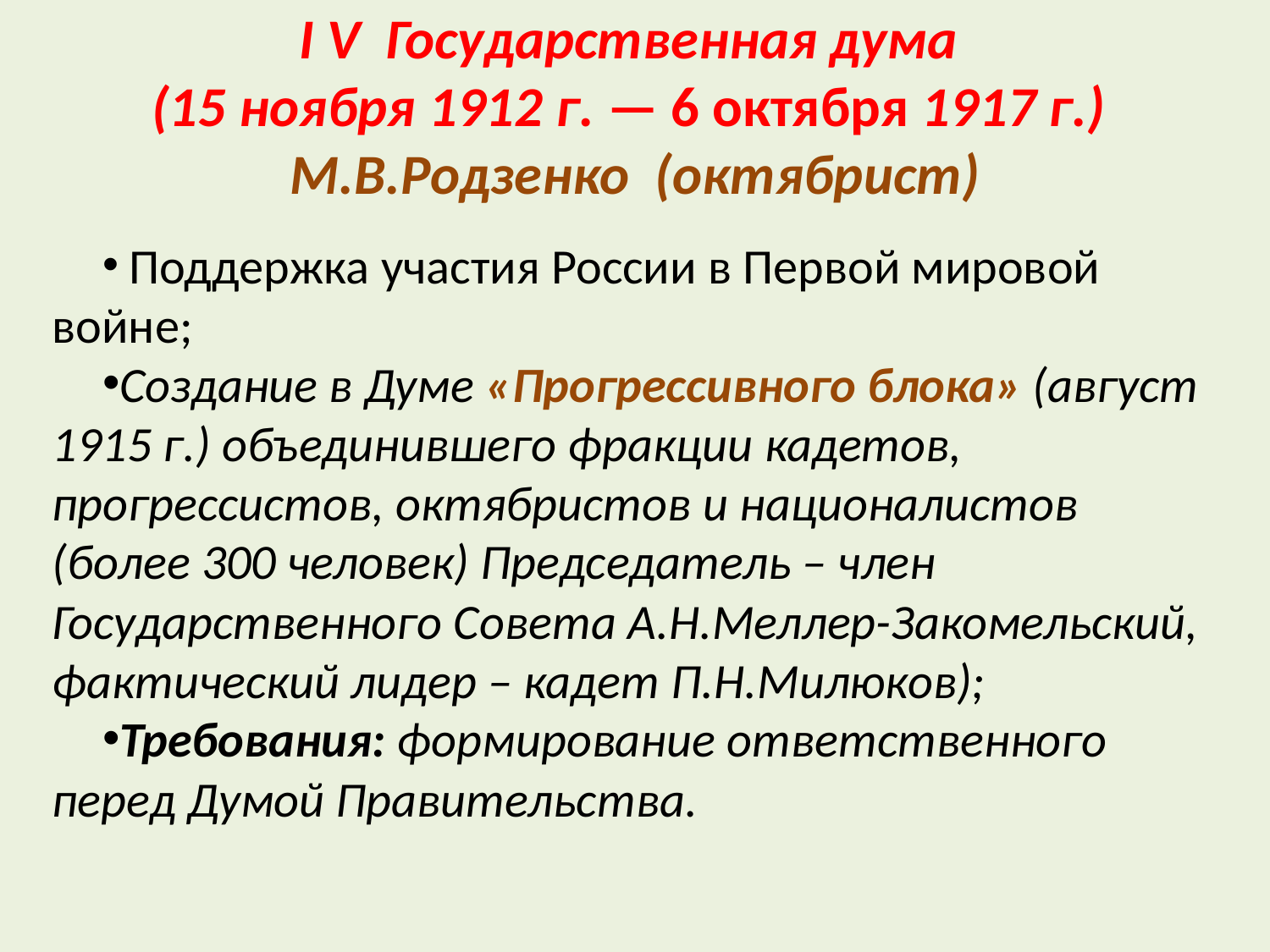

# I V  Государственная дума (15 ноября 1912 г. — 6 октября 1917 г.) М.В.Родзенко  (октябрист)
 Поддержка участия России в Первой мировой войне;
Создание в Думе «Прогрессивного блока» (август 1915 г.) объединившего фракции кадетов, прогрессистов, октябристов и националистов (более 300 человек) Председатель – член Государственного Совета А.Н.Меллер-Закомельский, фактический лидер – кадет П.Н.Милюков);
Требования: формирование ответственного перед Думой Правительства.